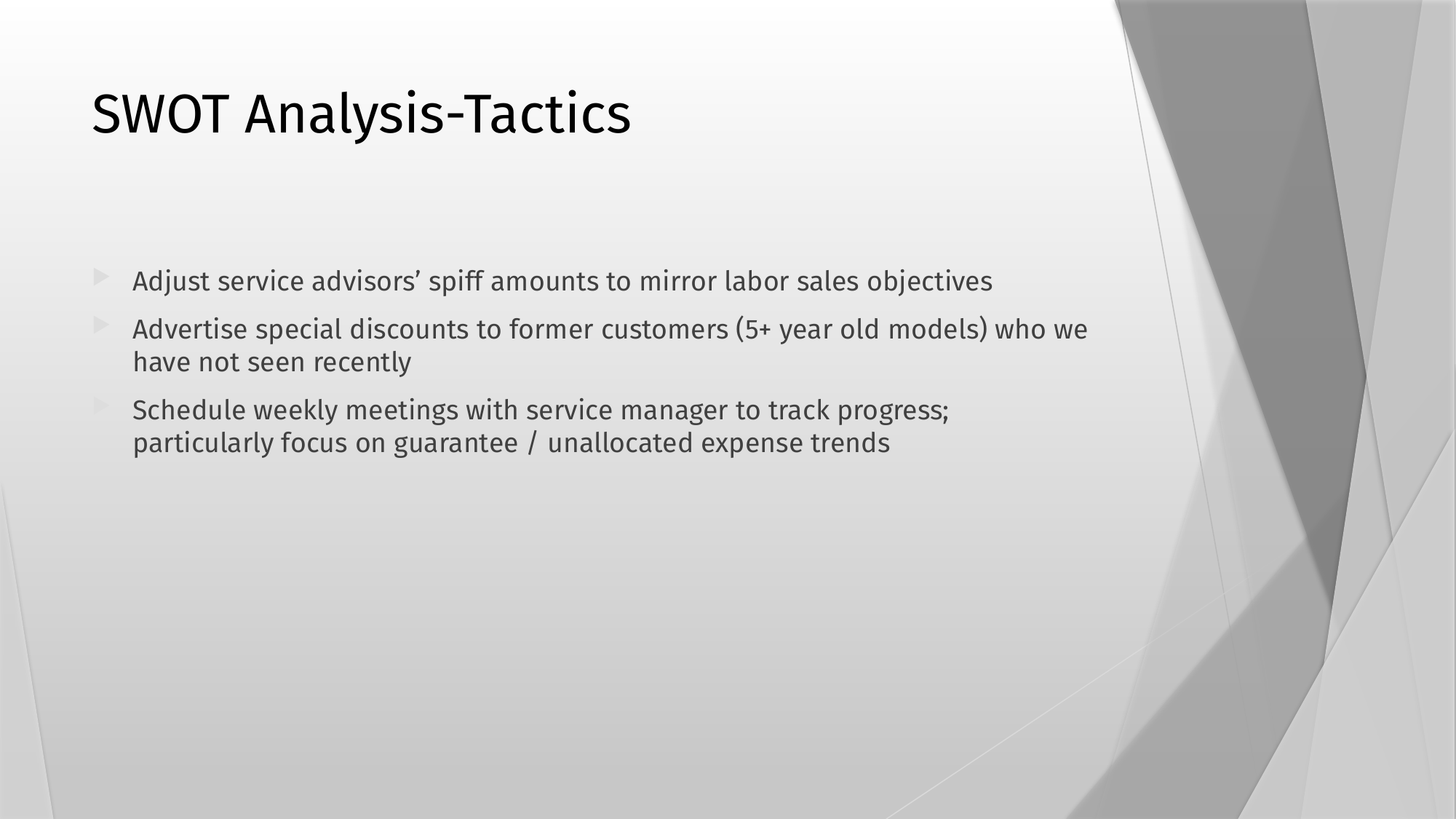

# SWOT Analysis-Tactics
Adjust service advisors’ spiff amounts to mirror labor sales objectives
Advertise special discounts to former customers (5+ year old models) who we have not seen recently
Schedule weekly meetings with service manager to track progress; particularly focus on guarantee / unallocated expense trends